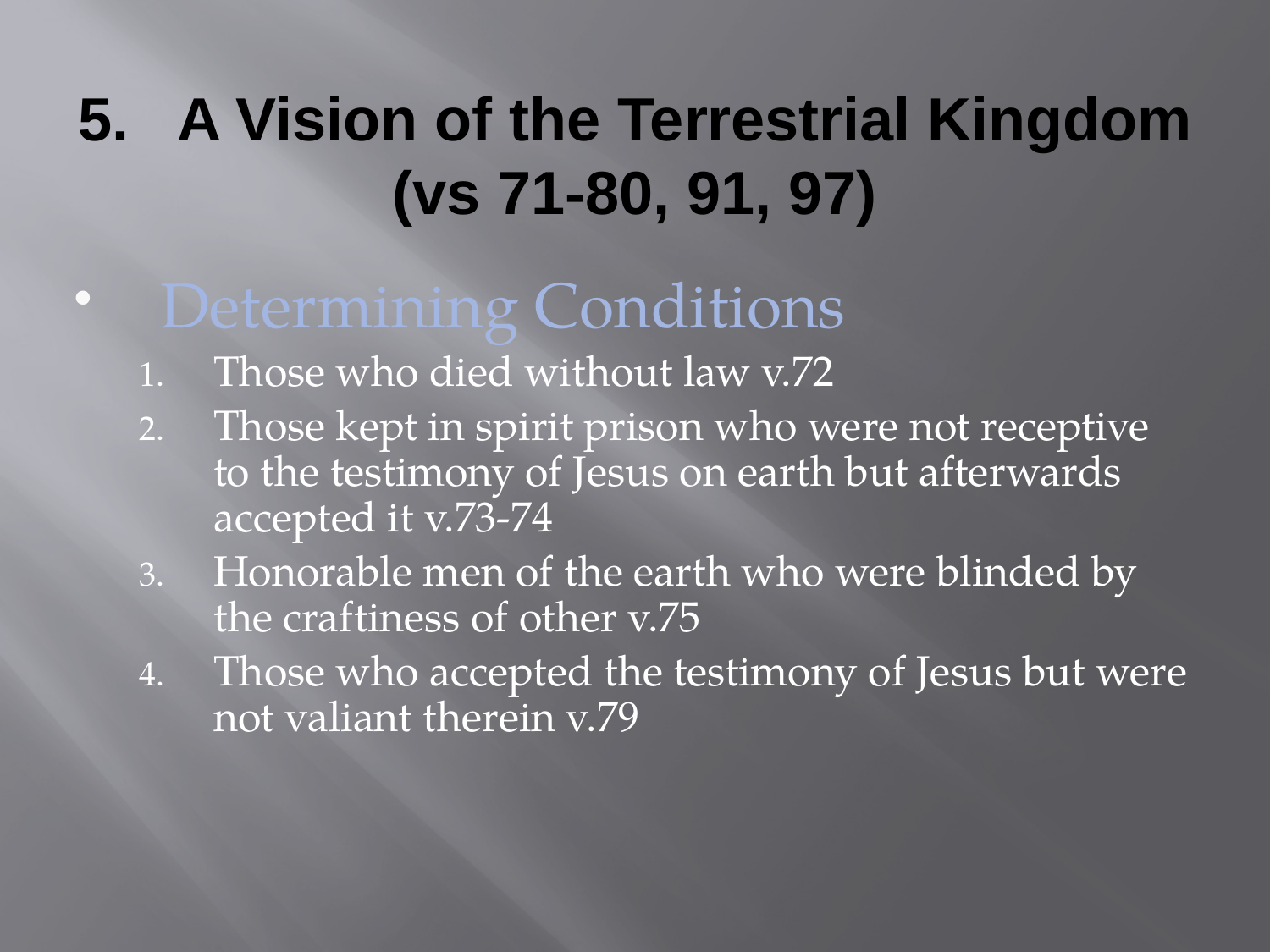

# 5.   A Vision of the Terrestrial Kingdom (vs 71-80, 91, 97)
Determining Conditions
Those who died without law v.72
Those kept in spirit prison who were not receptive to the testimony of Jesus on earth but afterwards accepted it v.73-74
Honorable men of the earth who were blinded by the craftiness of other v.75
Those who accepted the testimony of Jesus but were not valiant therein v.79